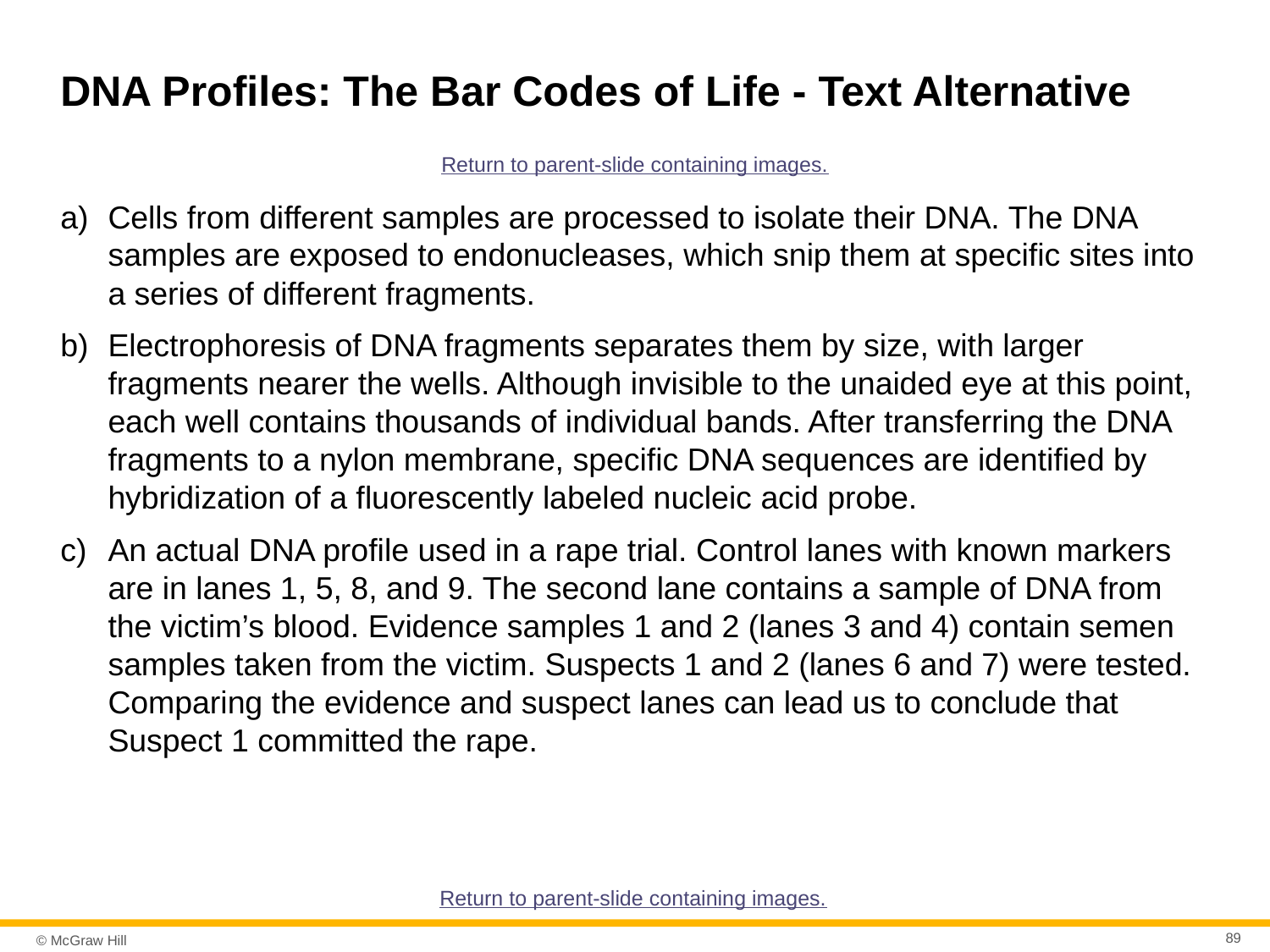

# DNA Profiles: The Bar Codes of Life - Text Alternative
Return to parent-slide containing images.
Cells from different samples are processed to isolate their DNA. The DNA samples are exposed to endonucleases, which snip them at specific sites into a series of different fragments.
Electrophoresis of DNA fragments separates them by size, with larger fragments nearer the wells. Although invisible to the unaided eye at this point, each well contains thousands of individual bands. After transferring the DNA fragments to a nylon membrane, specific DNA sequences are identified by hybridization of a fluorescently labeled nucleic acid probe.
An actual DNA profile used in a rape trial. Control lanes with known markers are in lanes 1, 5, 8, and 9. The second lane contains a sample of DNA from the victim’s blood. Evidence samples 1 and 2 (lanes 3 and 4) contain semen samples taken from the victim. Suspects 1 and 2 (lanes 6 and 7) were tested. Comparing the evidence and suspect lanes can lead us to conclude that Suspect 1 committed the rape.
Return to parent-slide containing images.